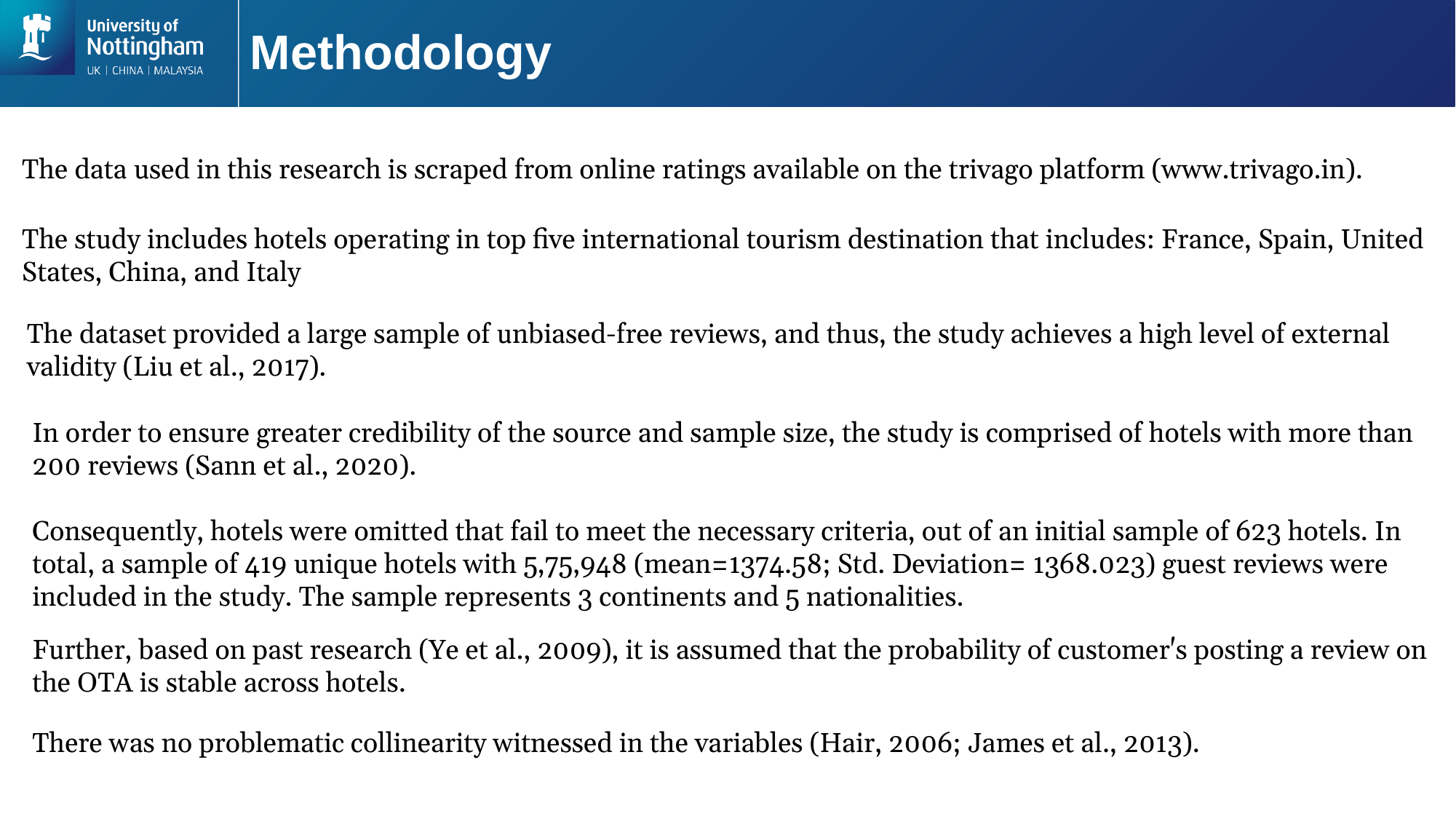

# Methodology
The data used in this research is scraped from online ratings available on the trivago platform (www.trivago.in).
The study includes hotels operating in top five international tourism destination that includes: France, Spain, United States, China, and Italy
The dataset provided a large sample of unbiased-free reviews, and thus, the study achieves a high level of external validity (Liu et al., 2017).
In order to ensure greater credibility of the source and sample size, the study is comprised of hotels with more than 200 reviews (Sann et al., 2020).
Consequently, hotels were omitted that fail to meet the necessary criteria, out of an initial sample of 623 hotels. In total, a sample of 419 unique hotels with 5,75,948 (mean=1374.58; Std. Deviation= 1368.023) guest reviews were included in the study. The sample represents 3 continents and 5 nationalities.
Further, based on past research (Ye et al., 2009), it is assumed that the probability of customer's posting a review on the OTA is stable across hotels.
There was no problematic collinearity witnessed in the variables (Hair, 2006; James et al., 2013).